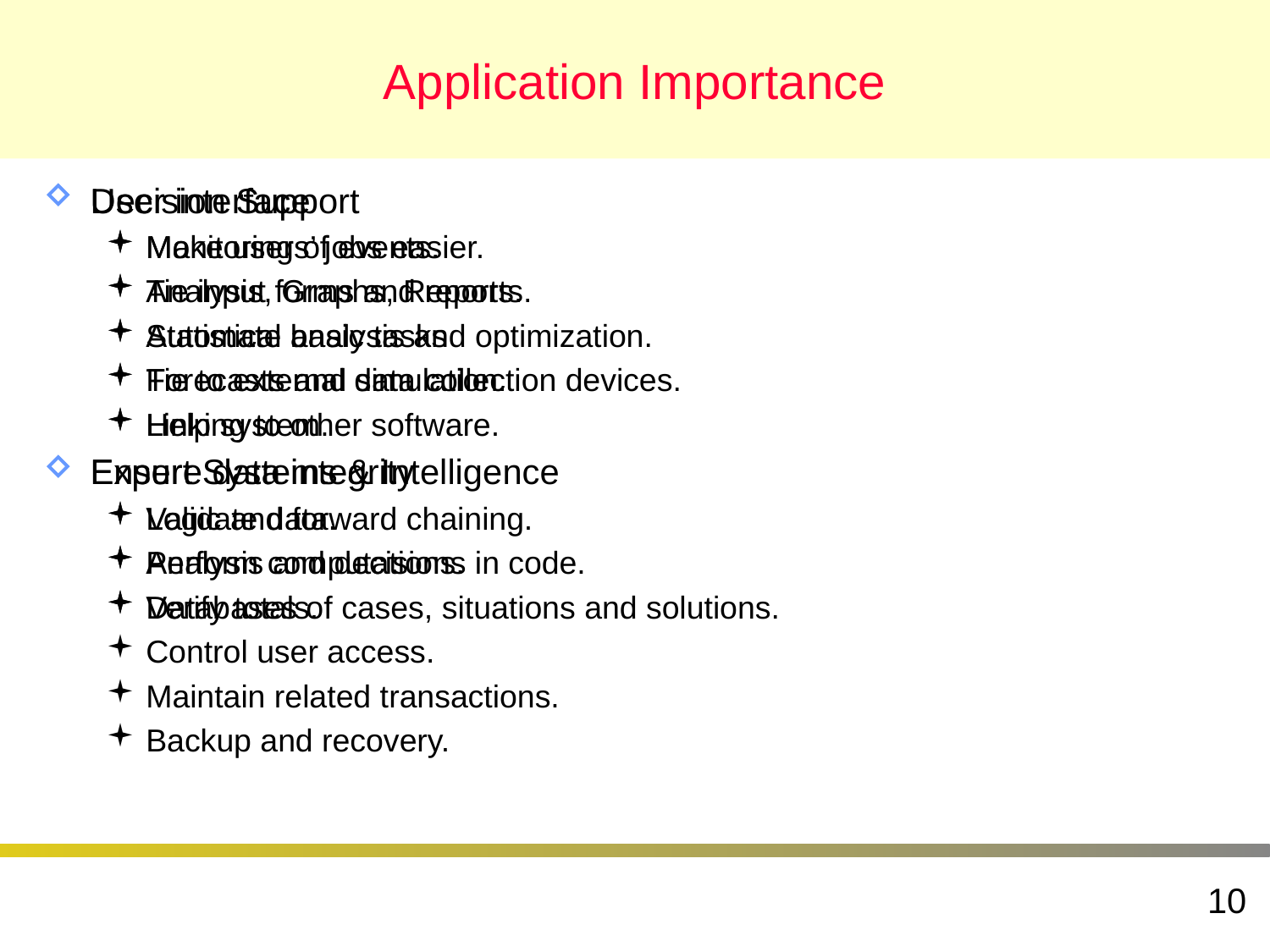

# Application Importance
User interface
Make users’ jobs easier.
Tie input forms and reports.
Automate basic tasks
Tie to external data collection devices.
Help system.
Ensure data integrity
Validate data.
Perform computations.
Verify totals.
Control user access.
Maintain related transactions.
Backup and recovery.
Decision Support
Monitoring of events.
Analysis, Graphs, Reports.
Statistical analysis and optimization.
Forecasts and simulation.
Linking to other software.
Expert Systems & Intelligence
Logic and forward chaining.
Analysis and decisions in code.
Databases of cases, situations and solutions.
10